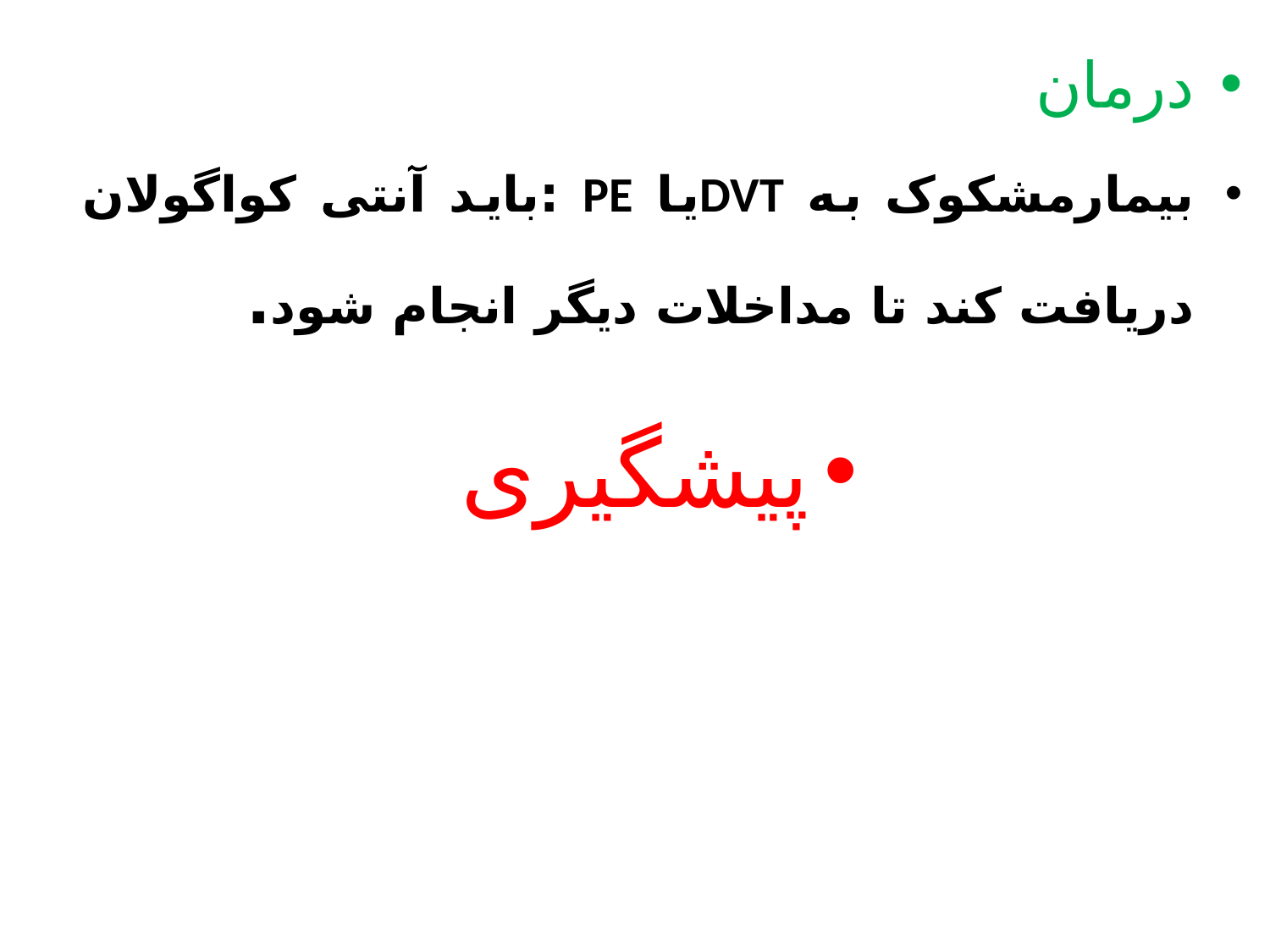

درمان
بیمارمشکوک به DVTیا PE :باید آنتی کواگولان دریافت کند تا مداخلات دیگر انجام شود.
پیشگیری